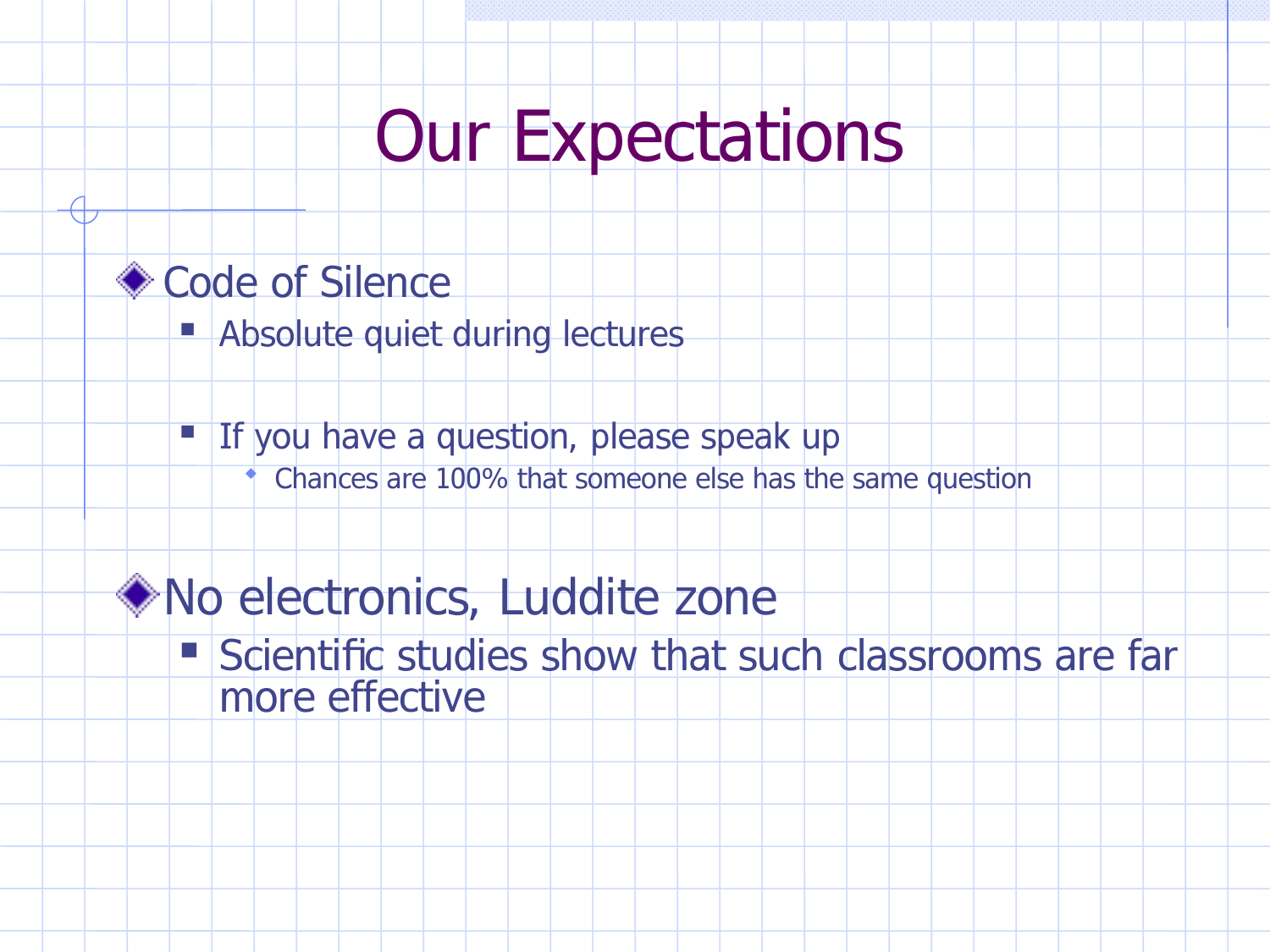

# Our Expectations
Code of Silence
Absolute quiet during lectures

If you have a question, please speak up
Chances are 100% that someone else has the same question

No electronics, Luddite zone
Scientific studies show that such classrooms are far more effective